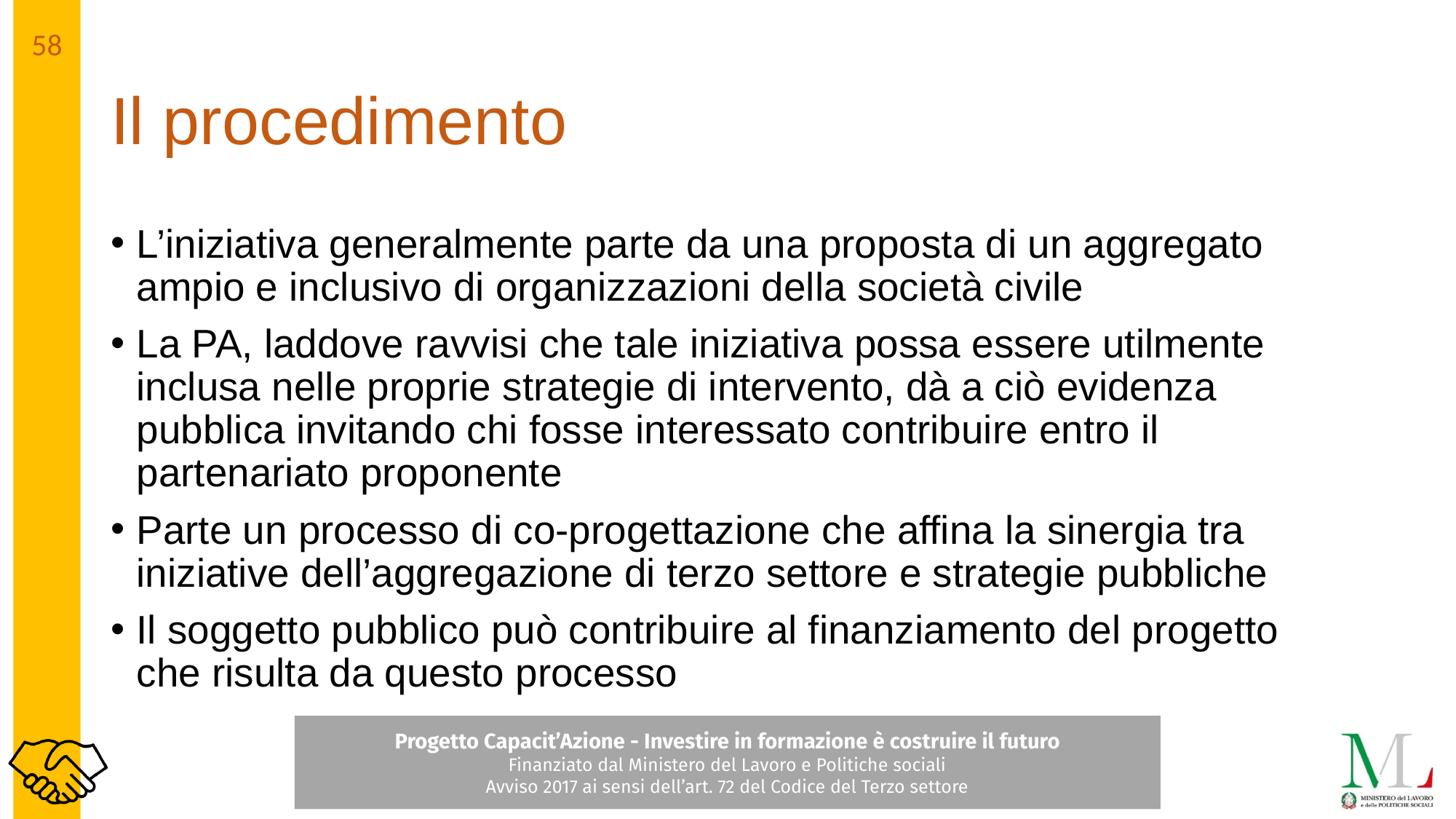

# Il procedimento
L’iniziativa generalmente parte da una proposta di un aggregato ampio e inclusivo di organizzazioni della società civile
La PA, laddove ravvisi che tale iniziativa possa essere utilmente inclusa nelle proprie strategie di intervento, dà a ciò evidenza pubblica invitando chi fosse interessato contribuire entro il partenariato proponente
Parte un processo di co-progettazione che affina la sinergia tra iniziative dell’aggregazione di terzo settore e strategie pubbliche
Il soggetto pubblico può contribuire al finanziamento del progetto che risulta da questo processo
58